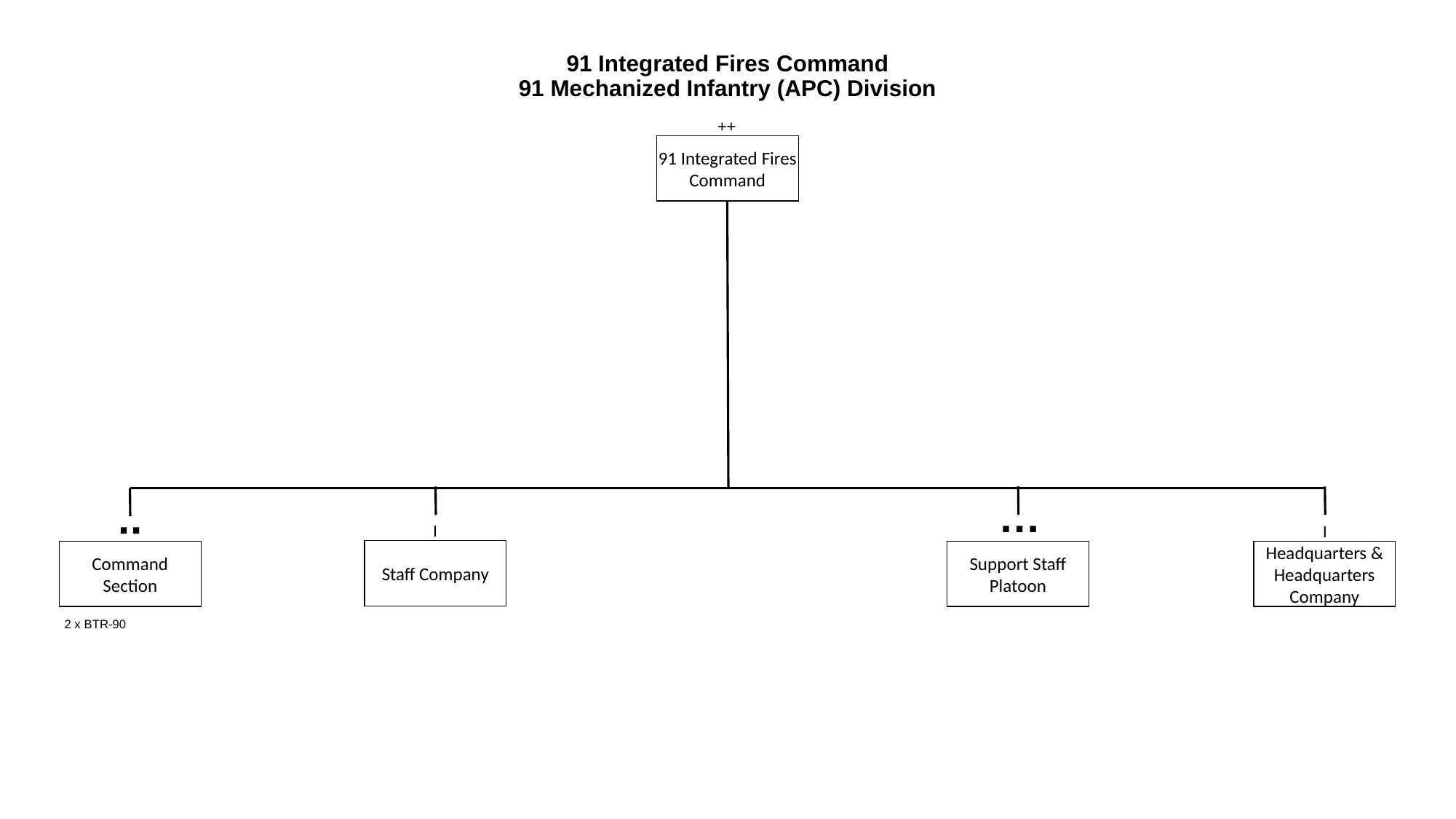

# 91 Integrated Fires Command 91 Mechanized Infantry (APC) Division
++
91 Integrated Fires Command
…
..
I
I
Staff Company
Command
Section
Support Staff Platoon
Headquarters & Headquarters Company
2 x BTR-90